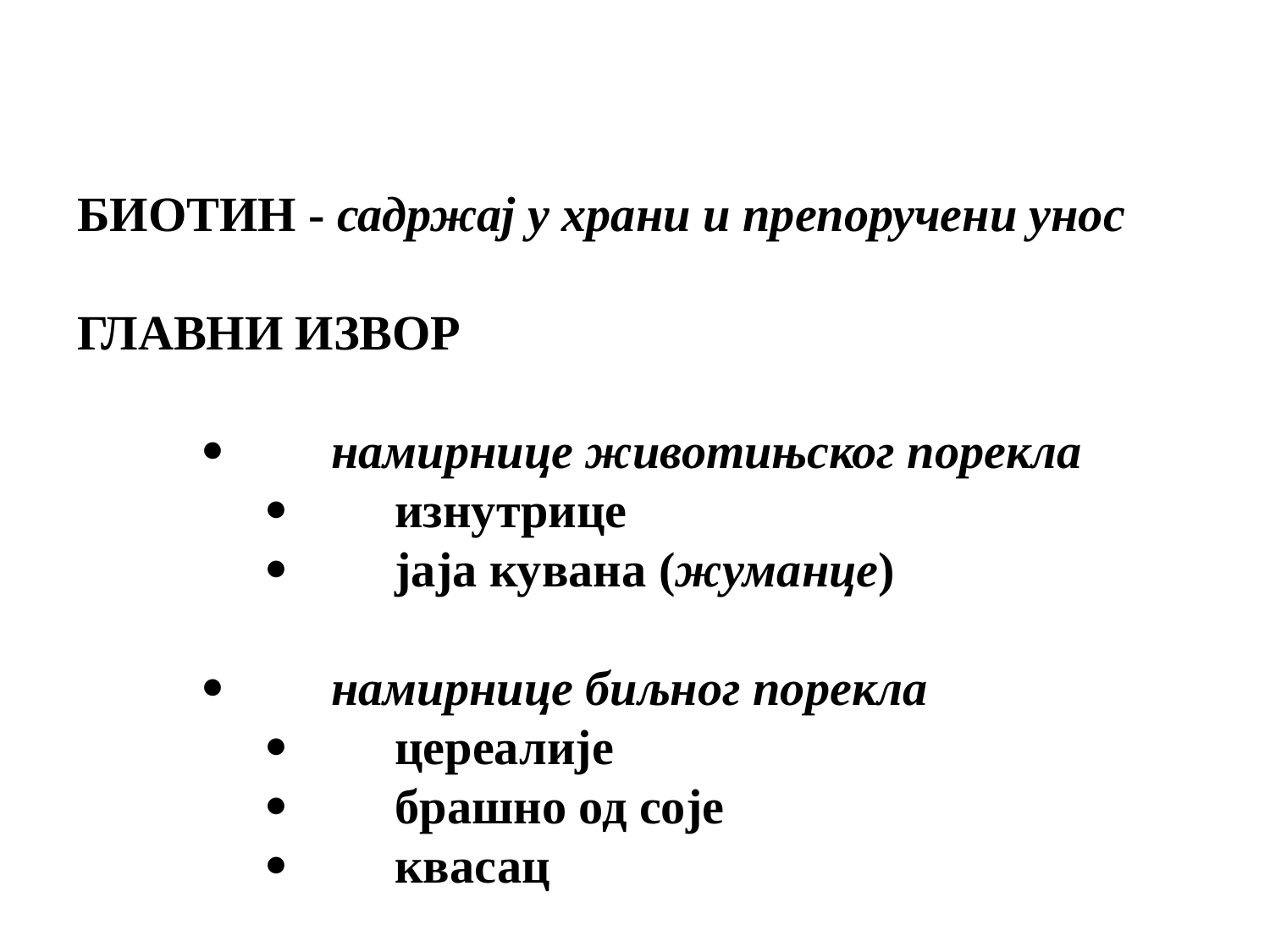

БИОТИН - садржај у храни и препоручени унос

ГЛАВНИ ИЗВОР

•	намирнице животињског порекла
•	изнутрице
•	јаја кувана (жуманце)

•	намирнице биљног порекла
•	цереалије
•	брашно од соје
•	квасац